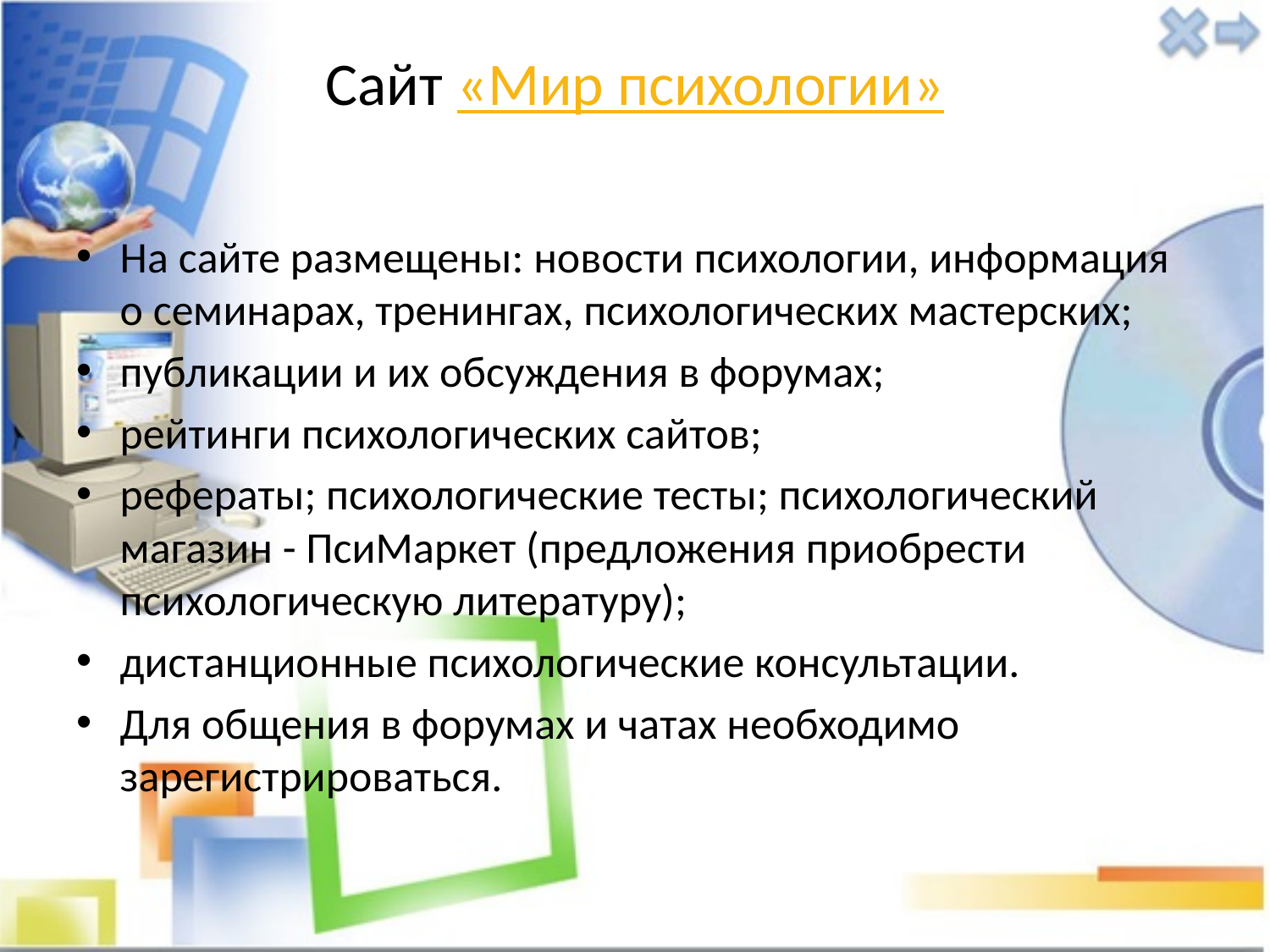

# Сайт «Мир психологии»
На сайте размещены: новости психологии, информация о семинарах, тренингах, психологических мастерских;
публикации и их обсуждения в форумах;
рейтинги психологических сайтов;
рефераты; психологические тесты; психологический магазин - ПсиМаркет (предложения приобрести психологическую литературу);
дистанционные психологические консультации.
Для общения в форумах и чатах необходимо зарегистрироваться.